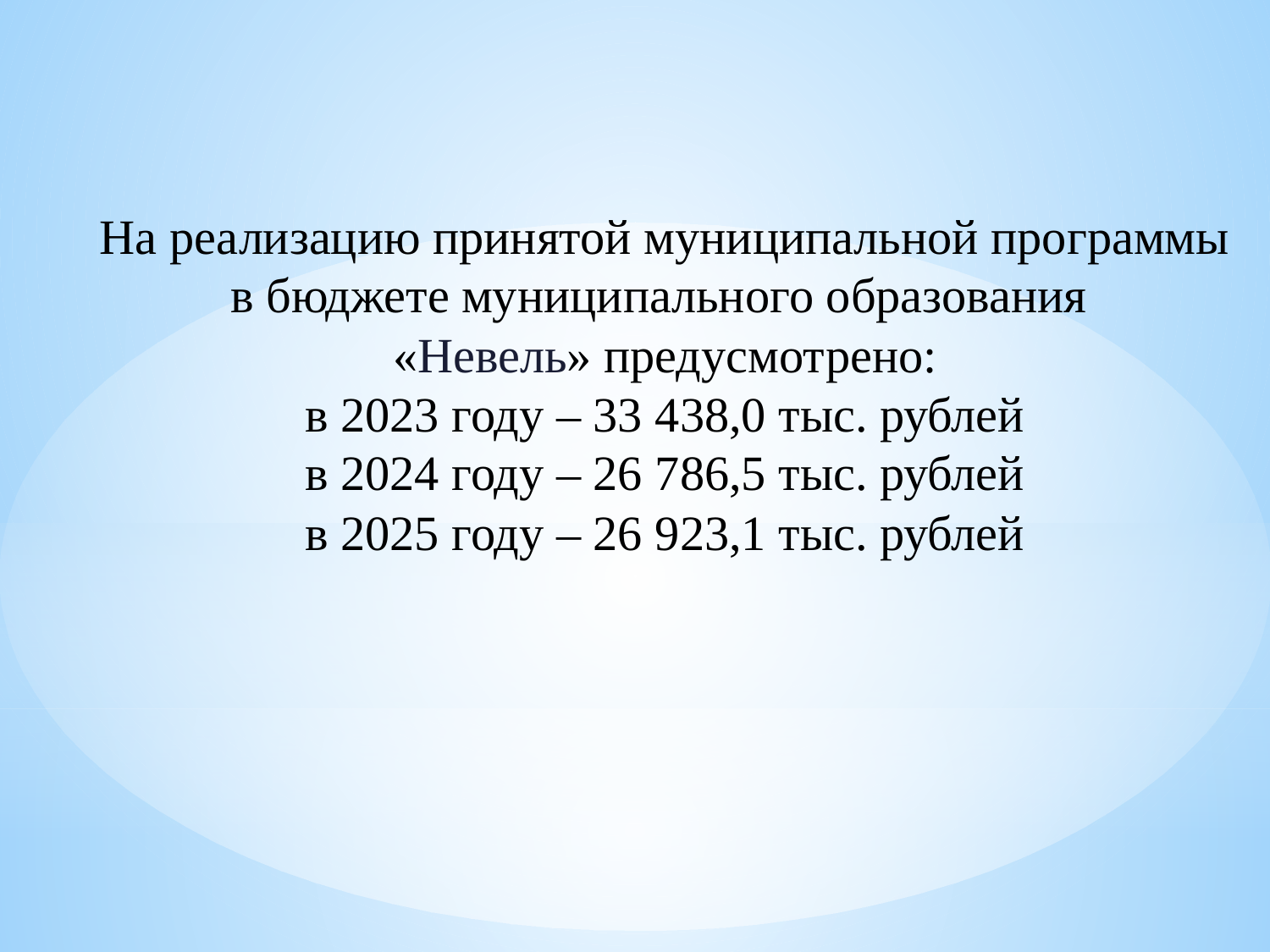

На реализацию принятой муниципальной программы в бюджете муниципального образования
«Невель» предусмотрено:
в 2023 году – 33 438,0 тыс. рублей
в 2024 году – 26 786,5 тыс. рублей
в 2025 году – 26 923,1 тыс. рублей